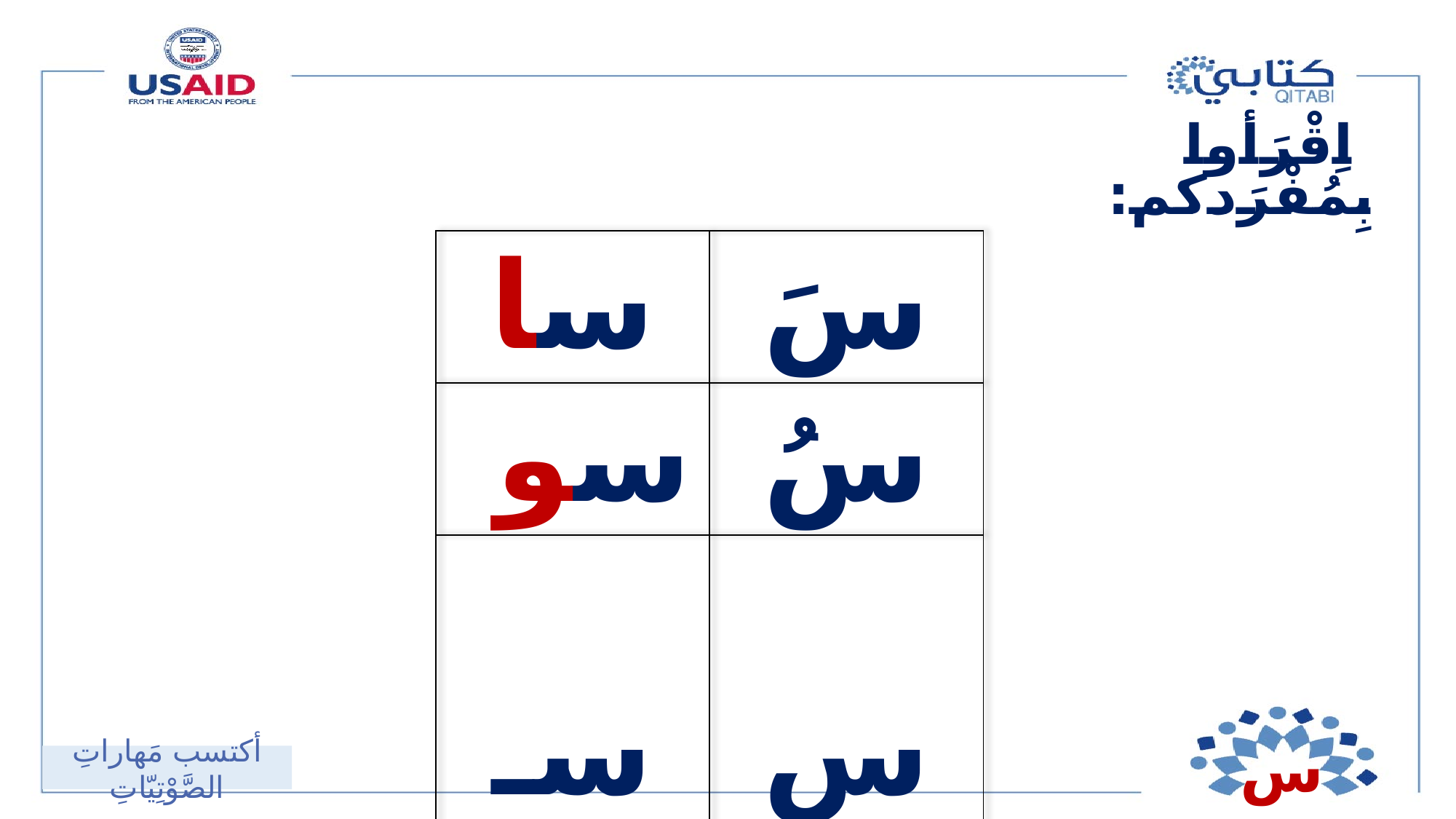

# اِقْرَأوا بِمُفْرَدكم:
| سا | سَ |
| --- | --- |
| سو | سُ |
| سـي | سِ |
س
أكتسب مَهاراتِ الصَّوْتِيّاتِ